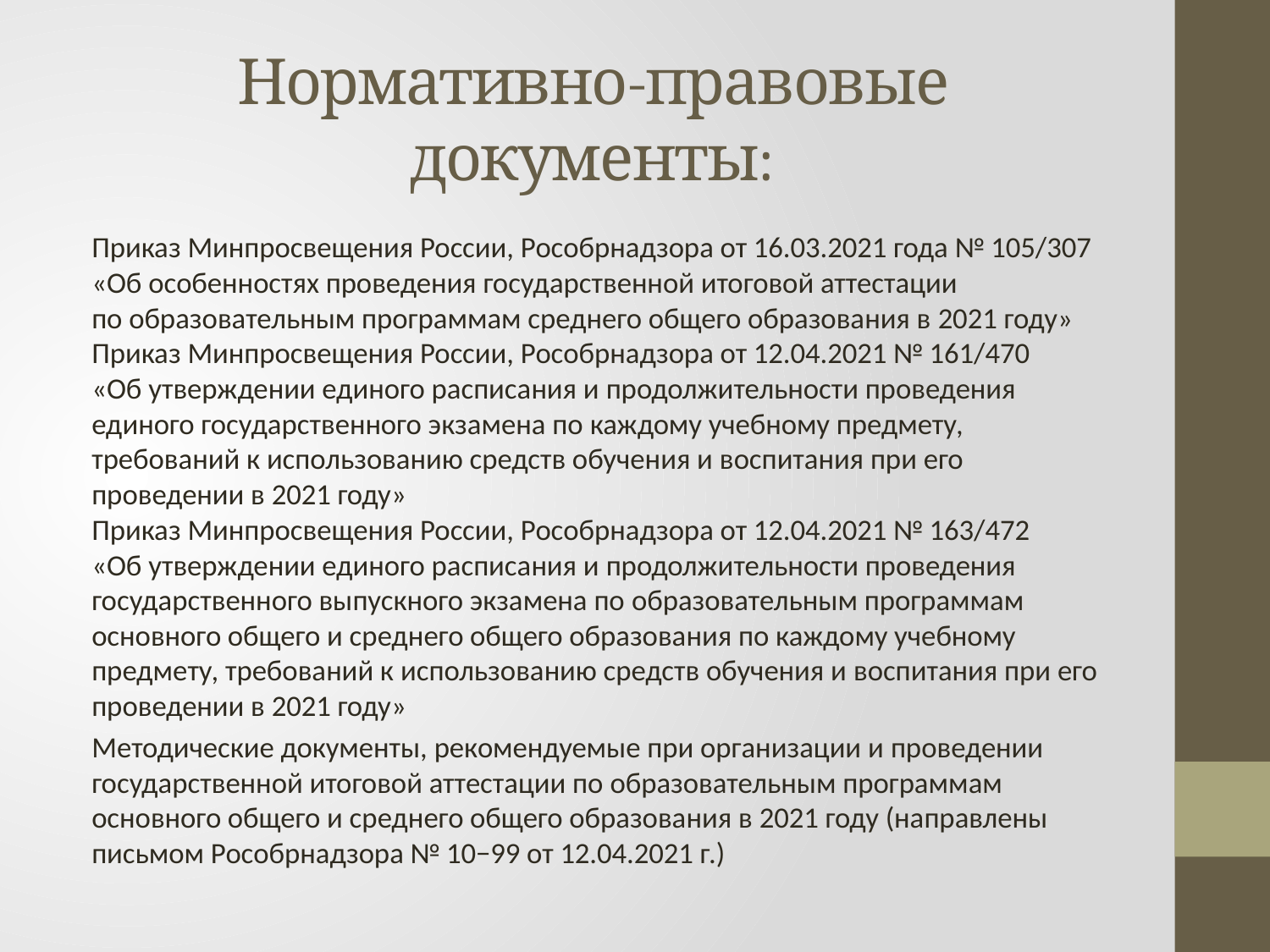

# Нормативно-правовые документы:
Приказ Минпросвещения России, Рособрнадзора от 16.03.2021 года № 105/307 «Об особенностях проведения государственной итоговой аттестации по образовательным программам среднего общего образования в 2021 году»
Приказ Минпросвещения России, Рособрнадзора от 12.04.2021 № 161/470 «Об утверждении единого расписания и продолжительности проведения единого государственного экзамена по каждому учебному предмету, требований к использованию средств обучения и воспитания при его проведении в 2021 году» 
Приказ Минпросвещения России, Рособрнадзора от 12.04.2021 № 163/472 «Об утверждении единого расписания и продолжительности проведения государственного выпускного экзамена по образовательным программам основного общего и среднего общего образования по каждому учебному предмету, требований к использованию средств обучения и воспитания при его проведении в 2021 году»
Методические документы, рекомендуемые при организации и проведении государственной итоговой аттестации по образовательным программам основного общего и среднего общего образования в 2021 году (направлены письмом Рособрнадзора № 10−99 от 12.04.2021 г.)